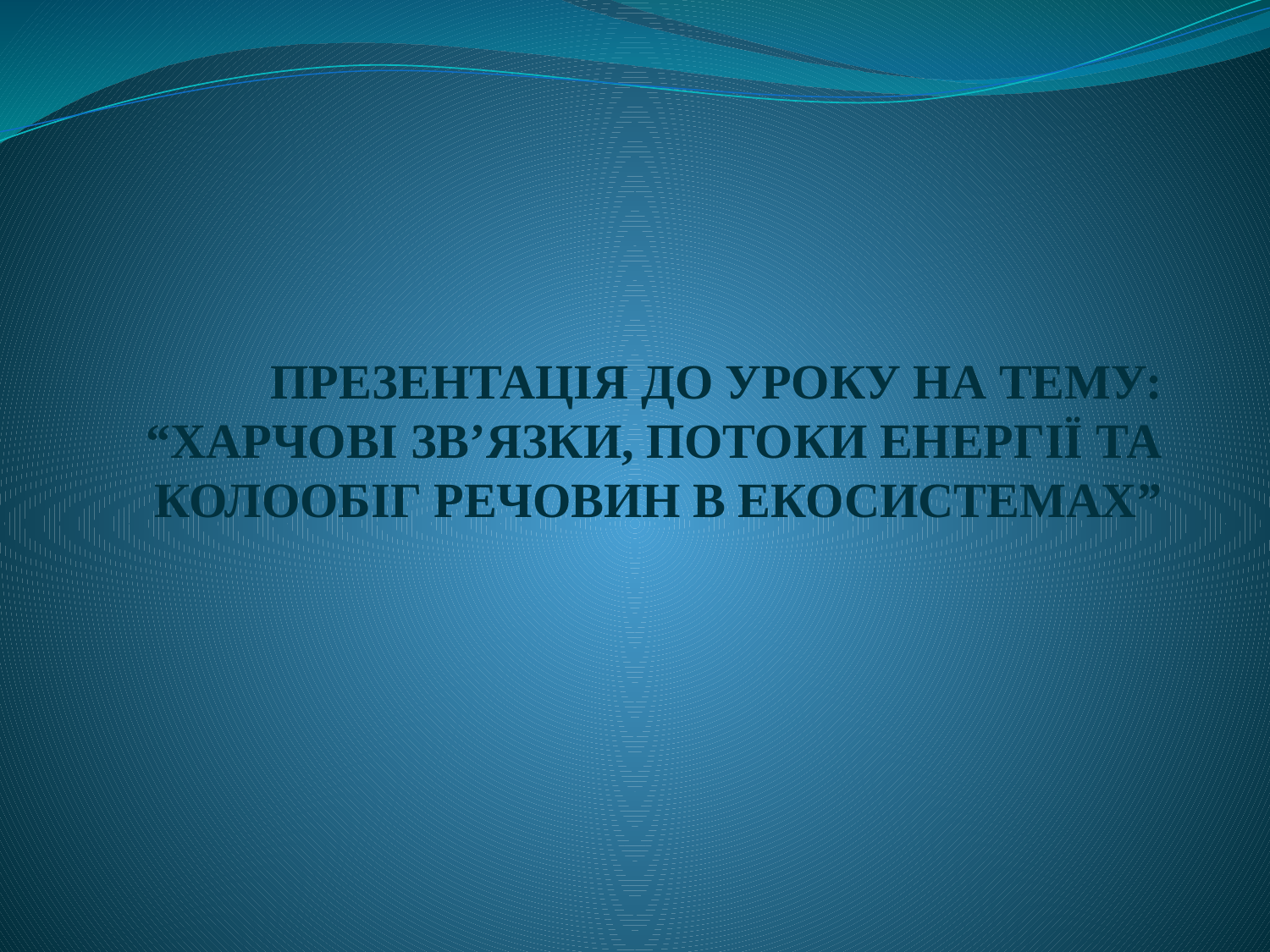

# ПРЕЗЕНТАЦІЯ ДО УРОКУ НА ТЕМУ: “ХАРЧОВІ ЗВ’ЯЗКИ, ПОТОКИ ЕНЕРГІЇ ТА КОЛООБІГ РЕЧОВИН В ЕКОСИСТЕМАХ”